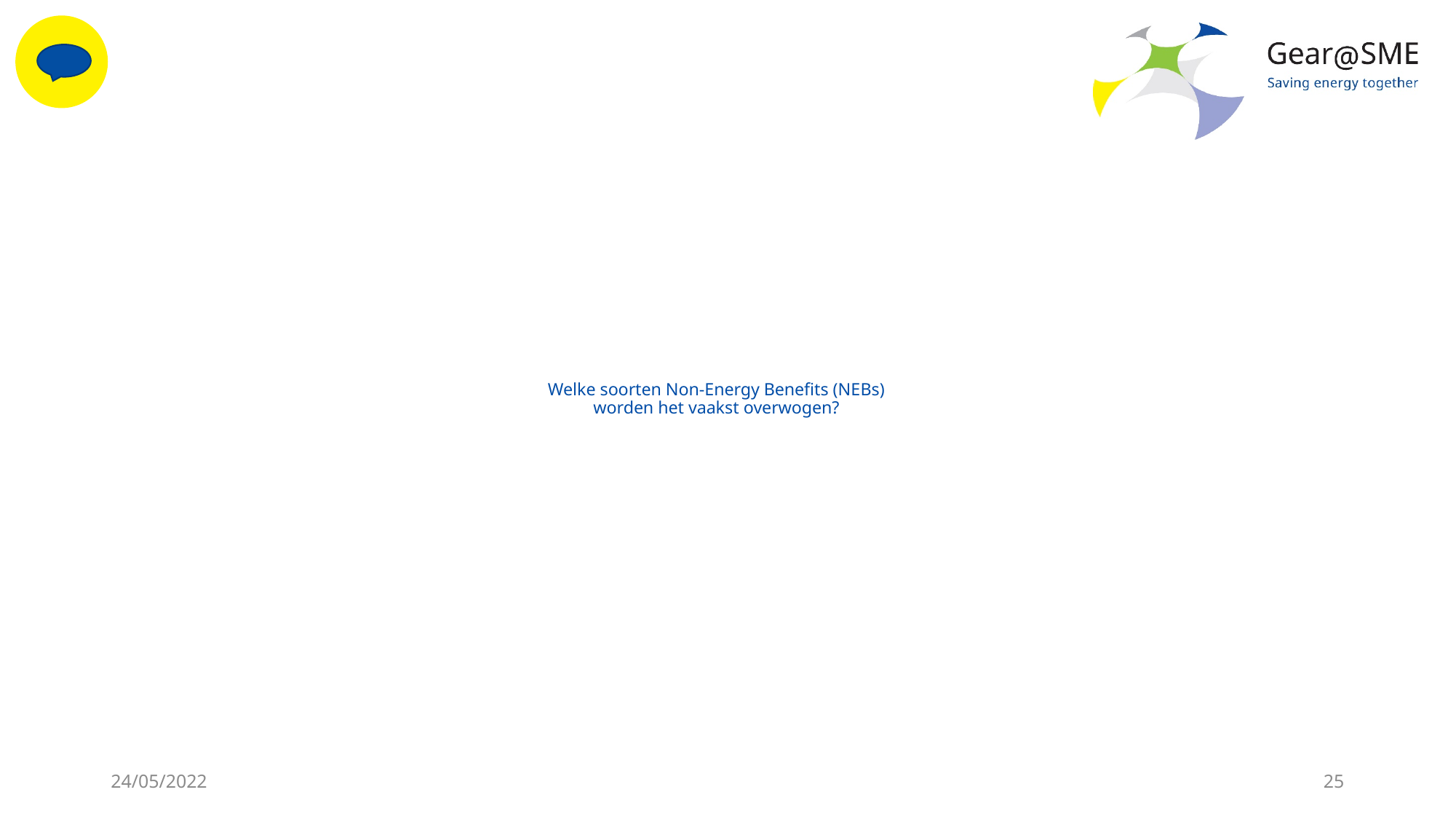

# Welke soorten Non-Energy Benefits (NEBs) worden het vaakst overwogen?

24/05/2022
25